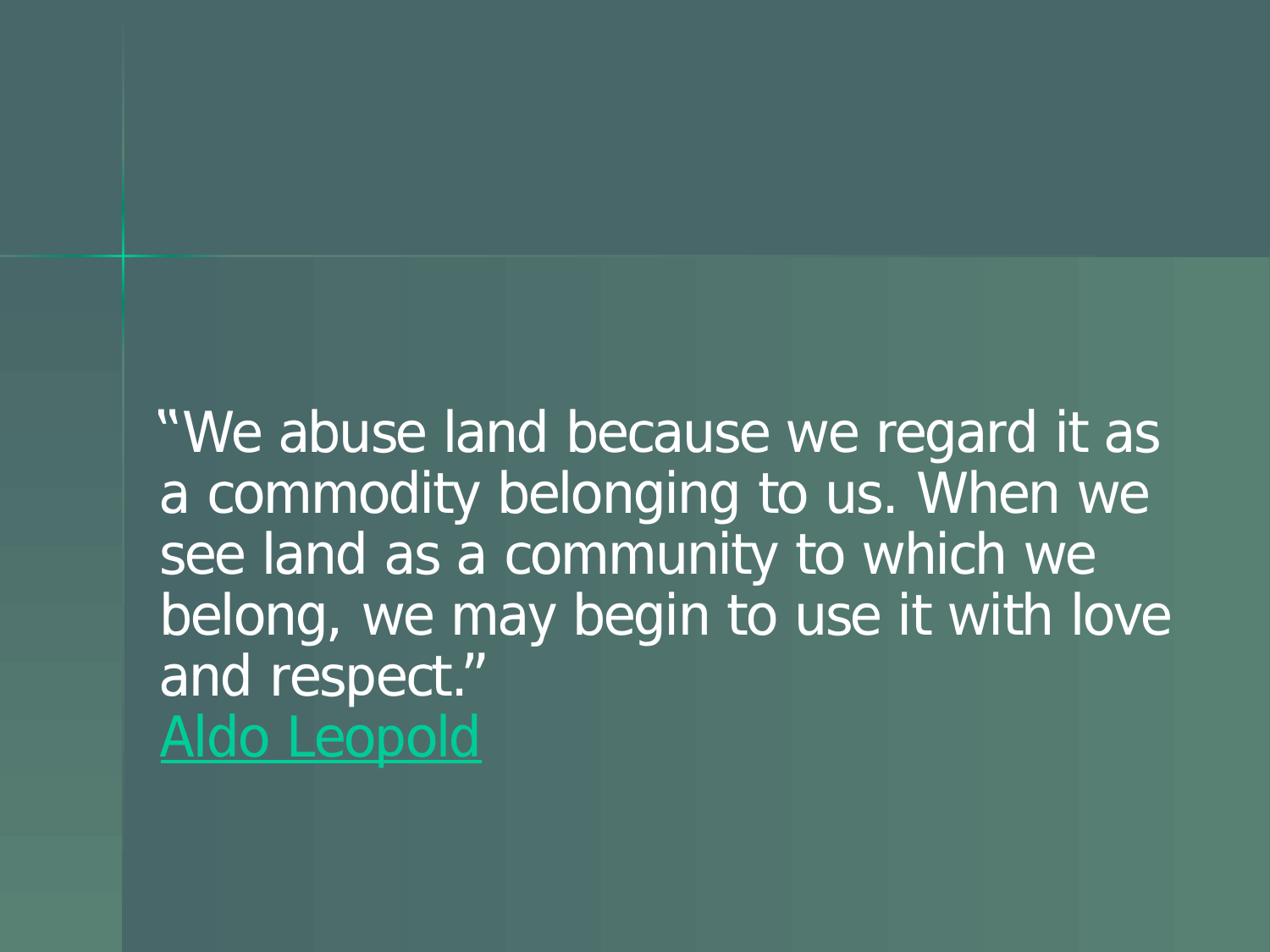

“We abuse land because we regard it as a commodity belonging to us. When we see land as a community to which we belong, we may begin to use it with love and respect.”
Aldo Leopold